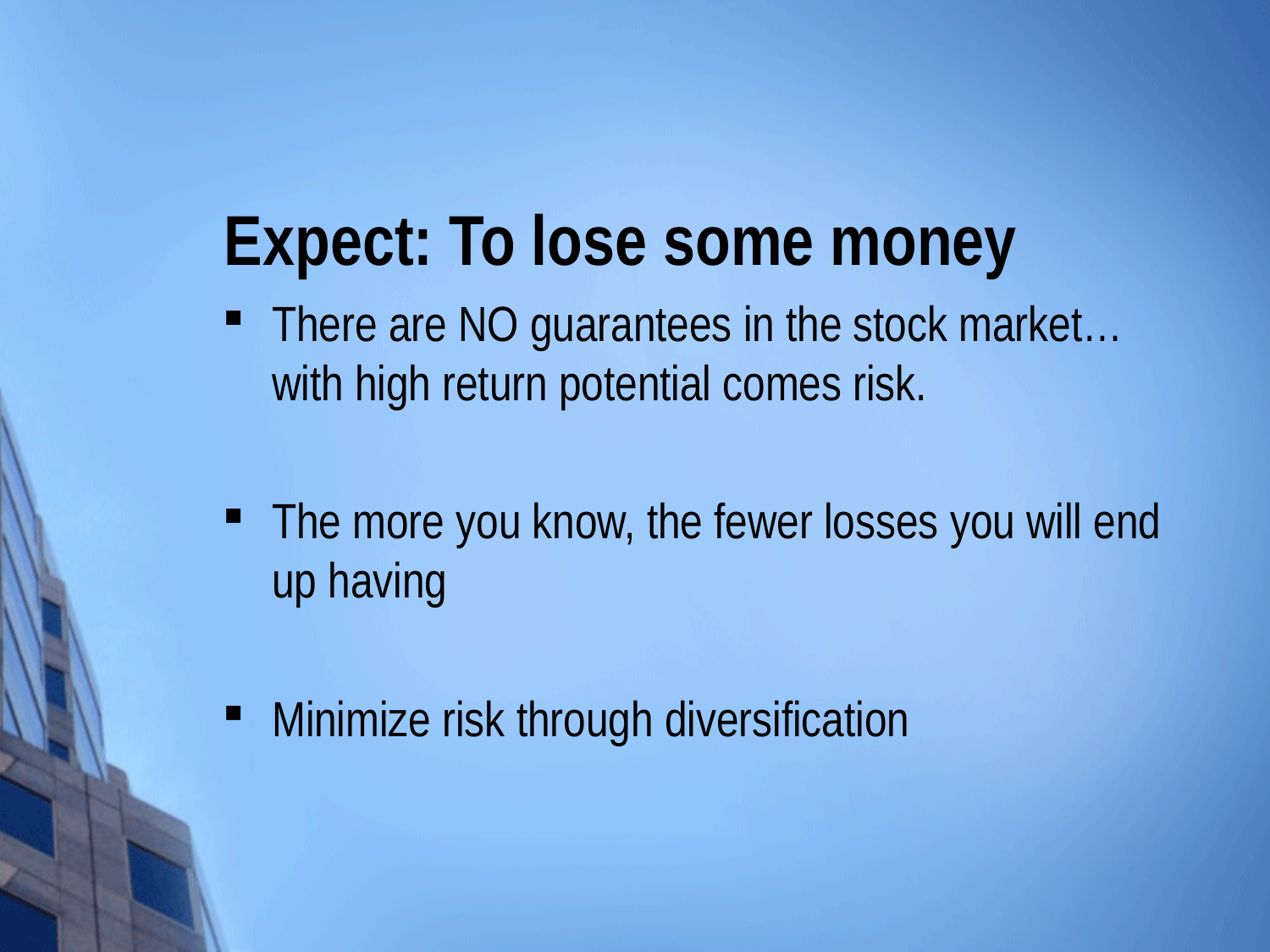

# Expect: To lose some money
There are NO guarantees in the stock market…with high return potential comes risk.

The more you know, the fewer losses you will end up having

Minimize risk through diversification